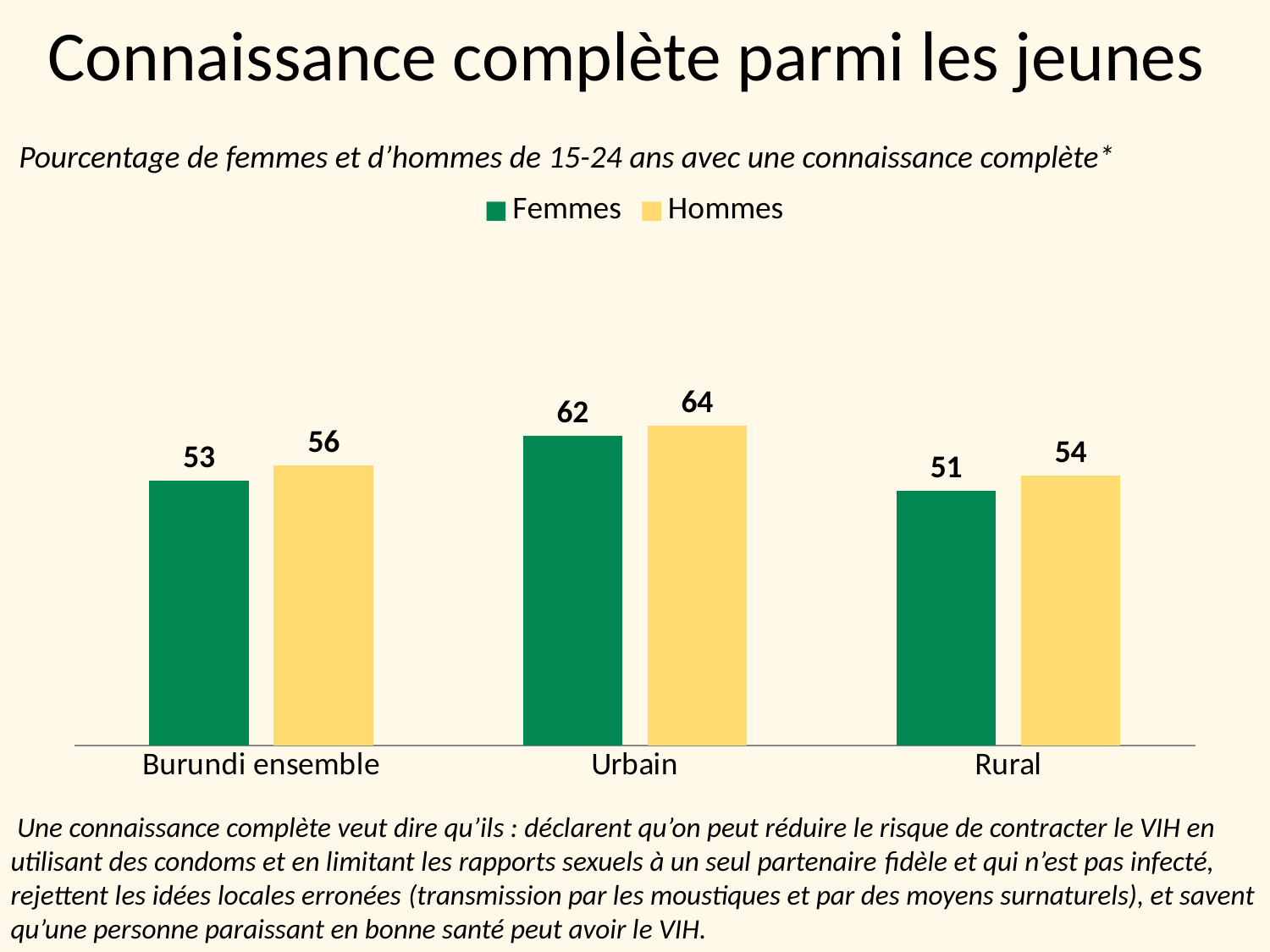

Connaissance complète parmi les jeunes
Pourcentage de femmes et d’hommes de 15-24 ans avec une connaissance complète*

### Chart

| Category | Femmes | Hommes |
|---|---|---|
| Burundi ensemble | 53.0 | 56.0 |
| Urbain | 62.0 | 64.0 |
| Rural | 51.0 | 54.0 |
 Une connaissance complète veut dire qu’ils : déclarent qu’on peut réduire le risque de contracter le VIH en utilisant des condoms et en limitant les rapports sexuels à un seul partenaire fidèle et qui n’est pas infecté, rejettent les idées locales erronées (transmission par les moustiques et par des moyens surnaturels), et savent qu’une personne paraissant en bonne santé peut avoir le VIH.